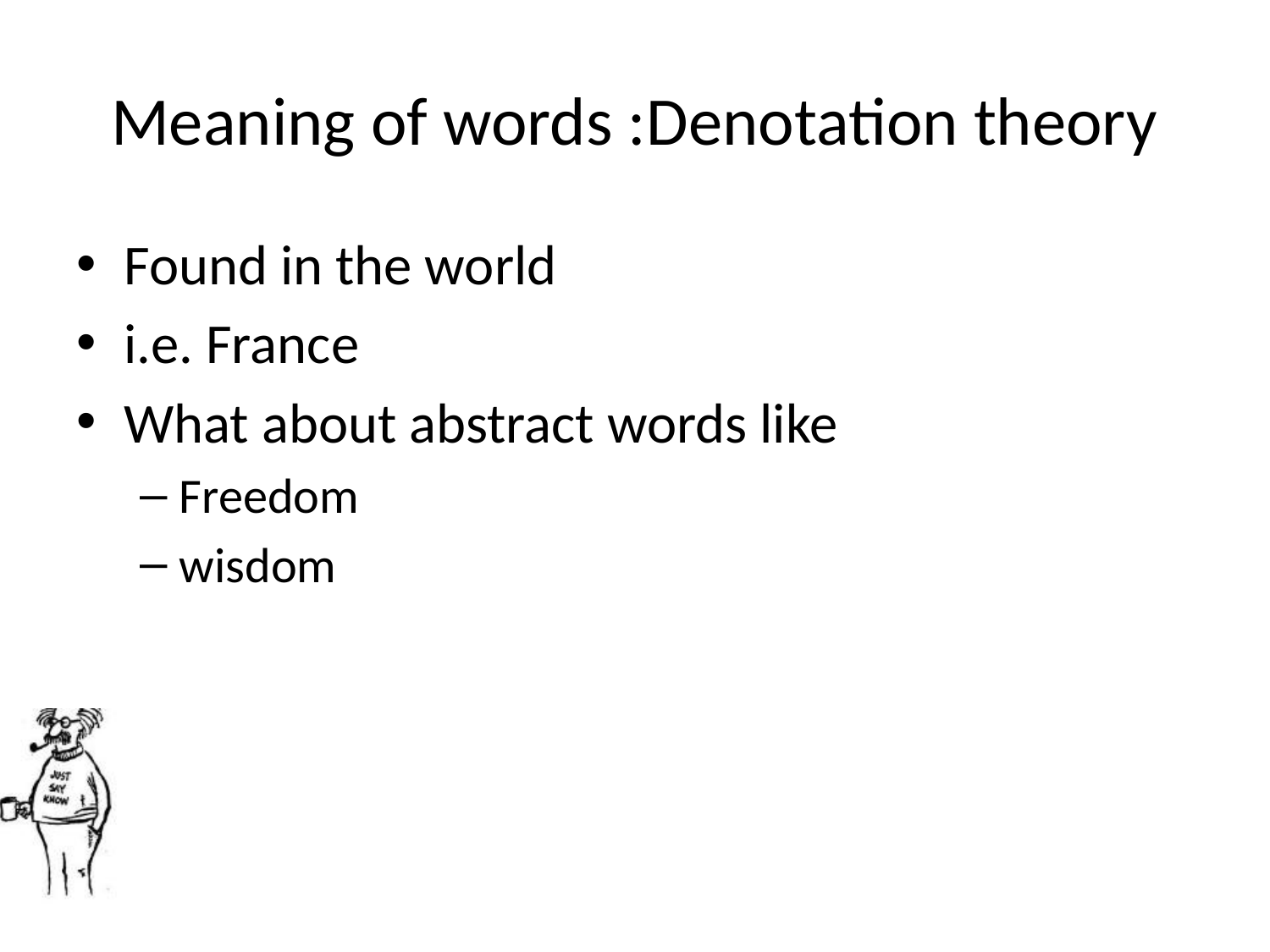

# Meaning of words :Denotation theory
Found in the world
i.e. France
What about abstract words like
Freedom
wisdom